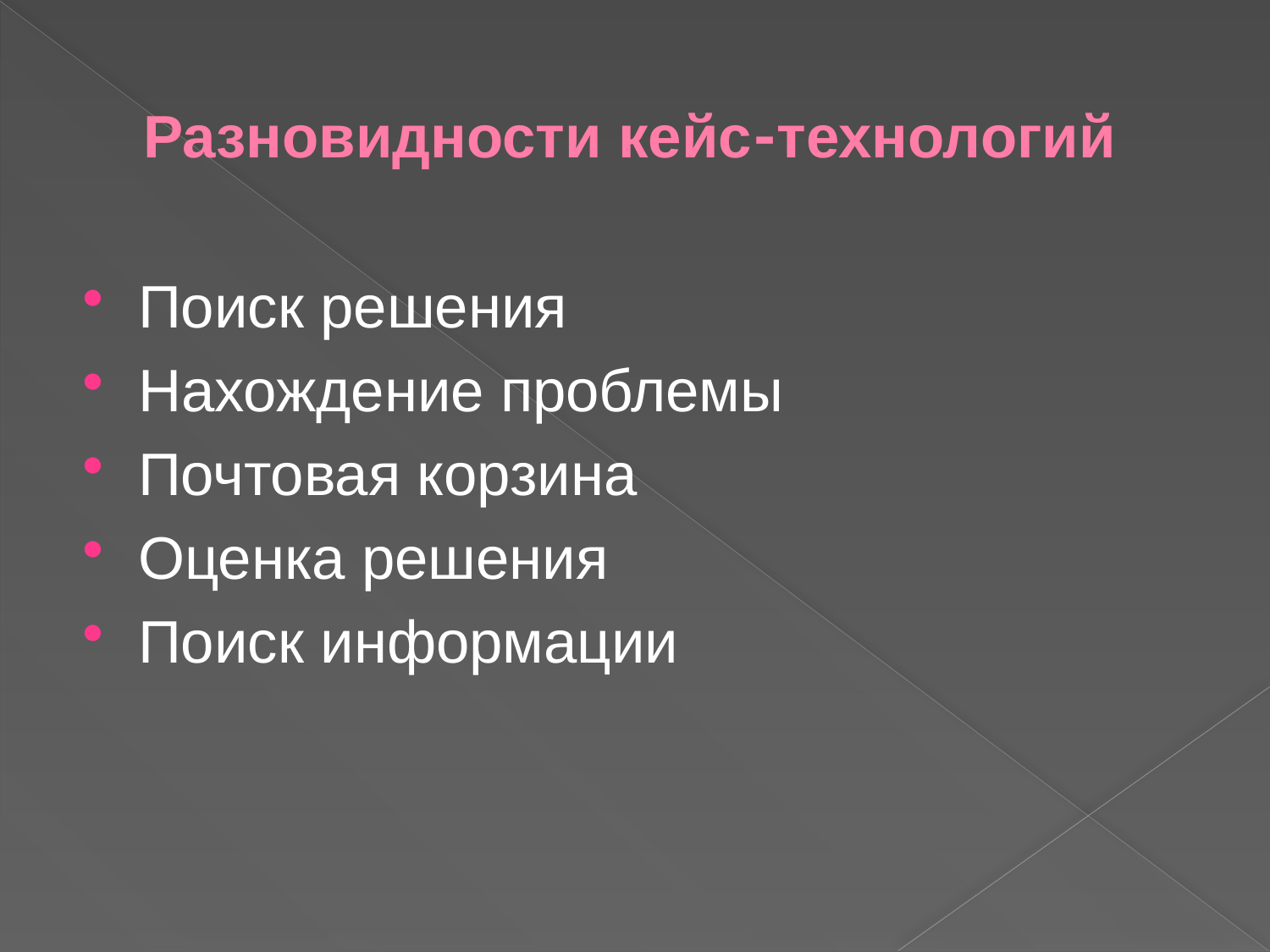

# Разновидности кейс-технологий
Поиск решения
Нахождение проблемы
Почтовая корзина
Оценка решения
Поиск информации